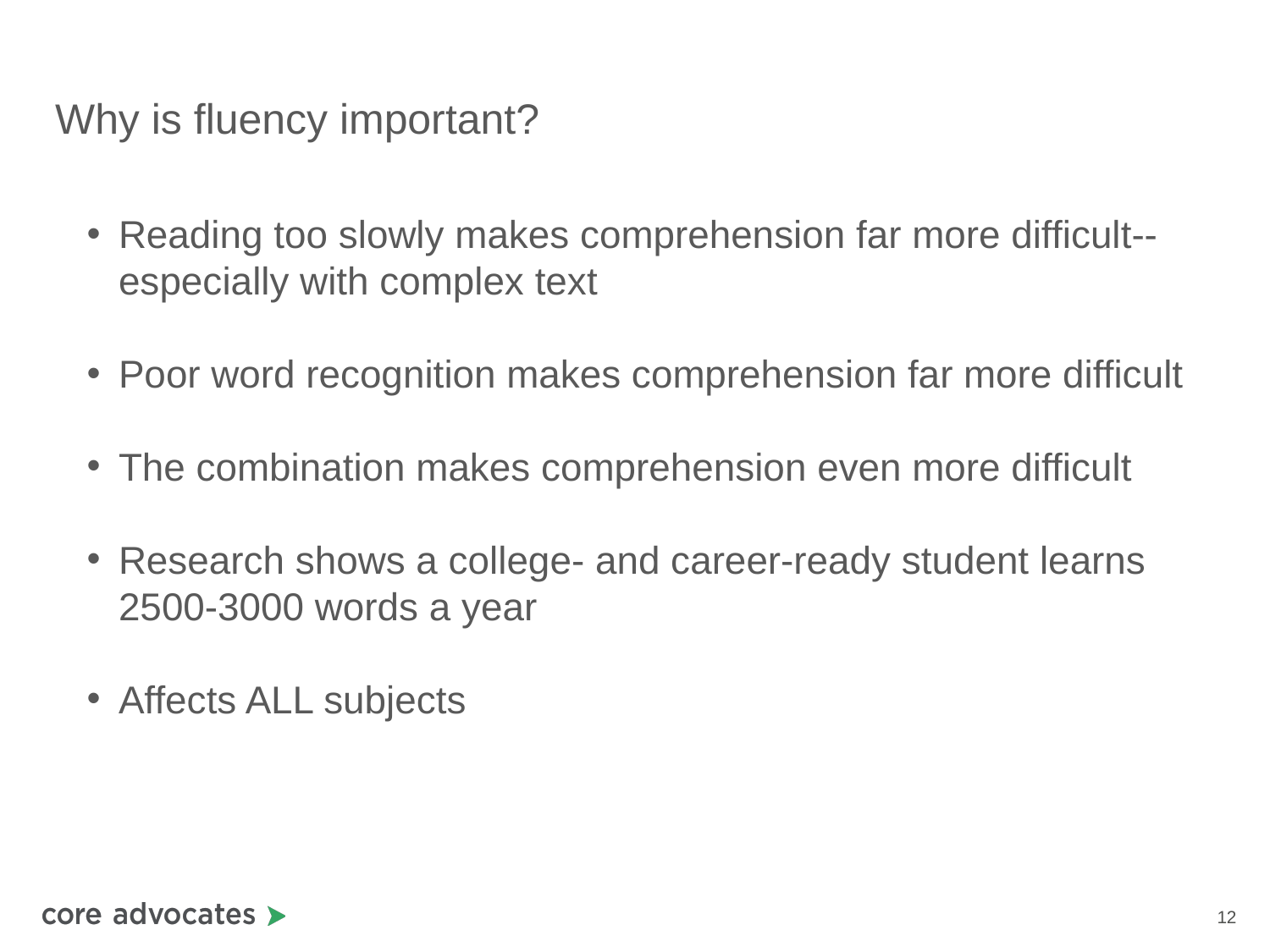

# Why is fluency important?
Reading too slowly makes comprehension far more difficult--especially with complex text

Poor word recognition makes comprehension far more difficult

The combination makes comprehension even more difficult

Research shows a college- and career-ready student learns 2500-3000 words a year

Affects ALL subjects